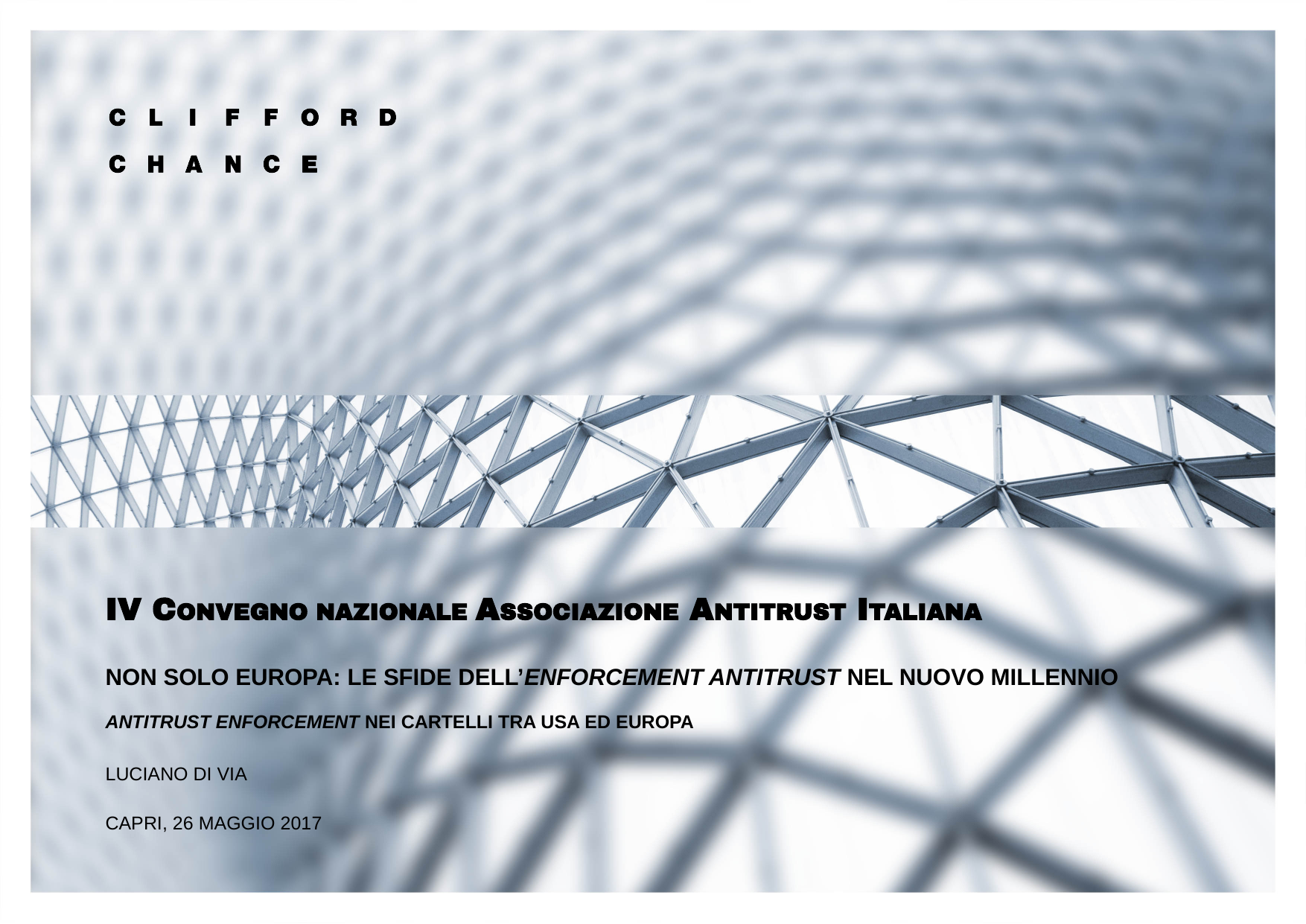

# IV Convegno Nazionale associazione antitrust Italiana

Non solo Europa: le sfide dell’enforcement antitrust nel nuovo millennio

Antitrust Enforcement nei cartelli tra usa ed europa
Luciano Di via

Capri, 26 Maggio 2017